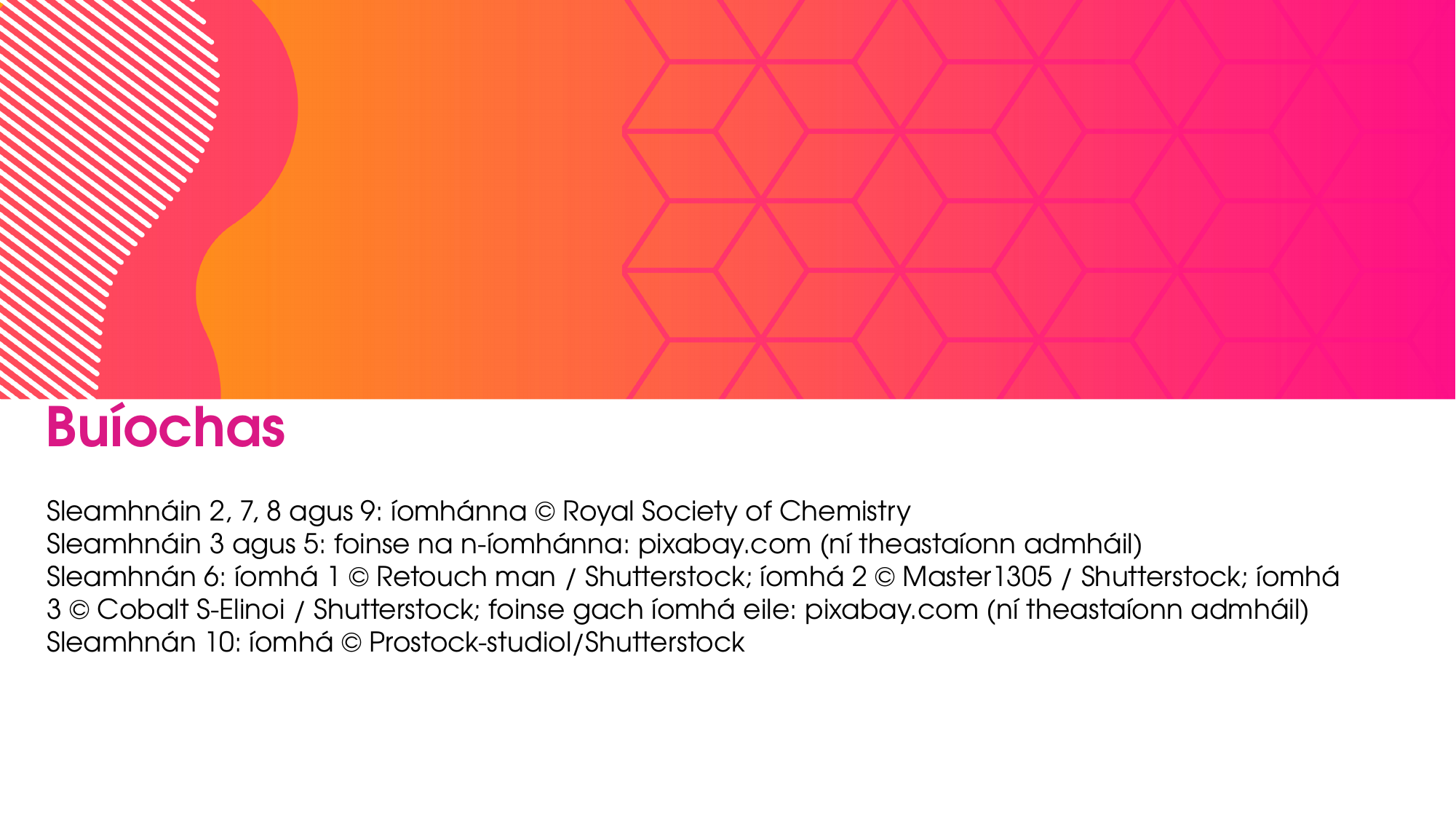

Buíochas

Sleamhnáin 2, 7, 8 agus 9: íomhánna © Royal Society of Chemistry
Sleamhnáin 3 agus 5: foinse na n-íomhánna: pixabay.com (ní theastaíonn admháil)
Sleamhnán 6: íomhá 1 © Retouch man / Shutterstock; íomhá 2 © Master1305 / Shutterstock; íomhá 3 © Cobalt S-Elinoi / Shutterstock; foinse gach íomhá eile: pixabay.com (ní theastaíonn admháil)
Sleamhnán 10: íomhá © Prostock-studiol/Shutterstock